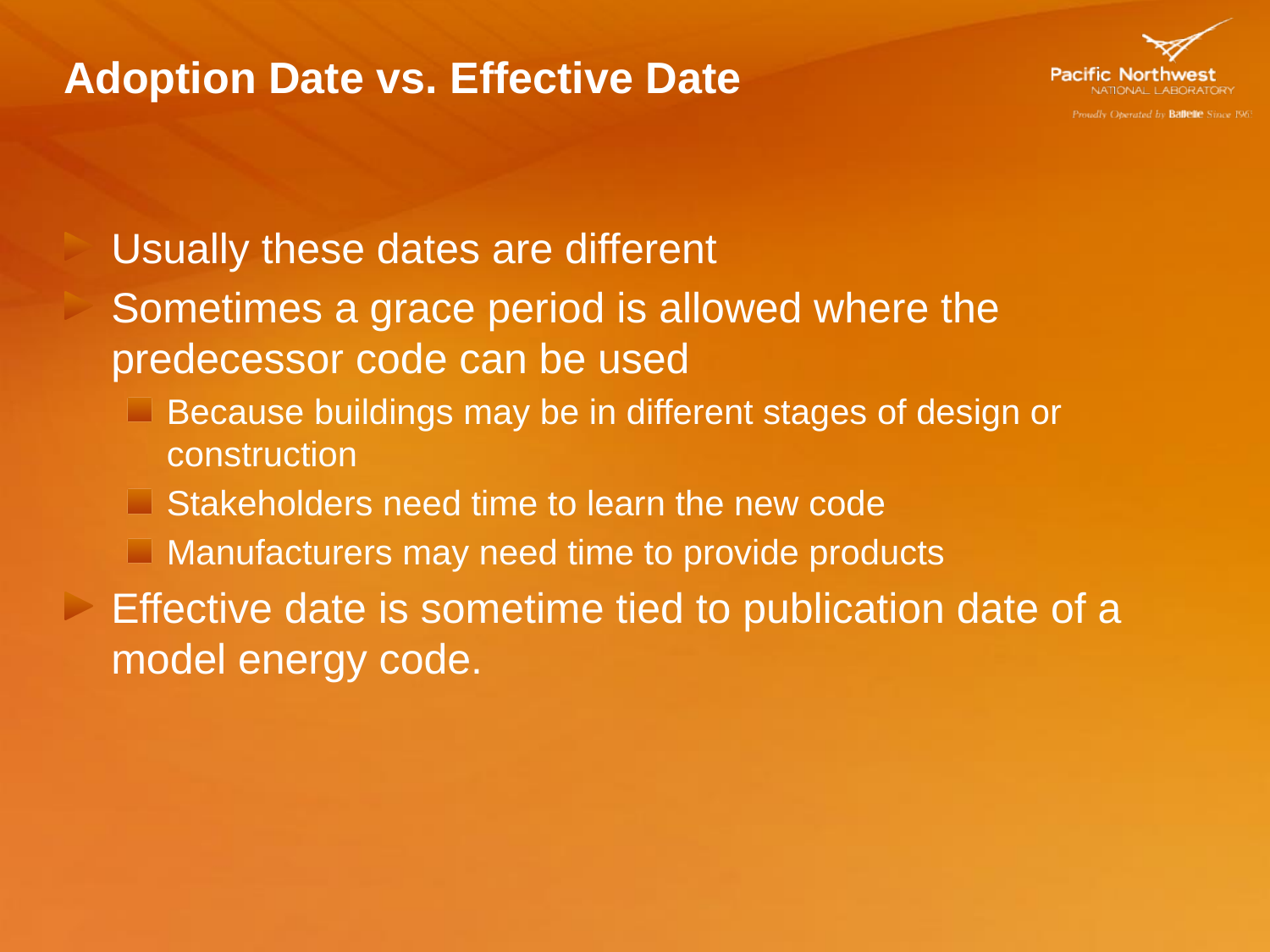

# Adoption Date vs. Effective Date
Usually these dates are different
Sometimes a grace period is allowed where the predecessor code can be used
Because buildings may be in different stages of design or construction
Stakeholders need time to learn the new code
Manufacturers may need time to provide products
Effective date is sometime tied to publication date of a model energy code.